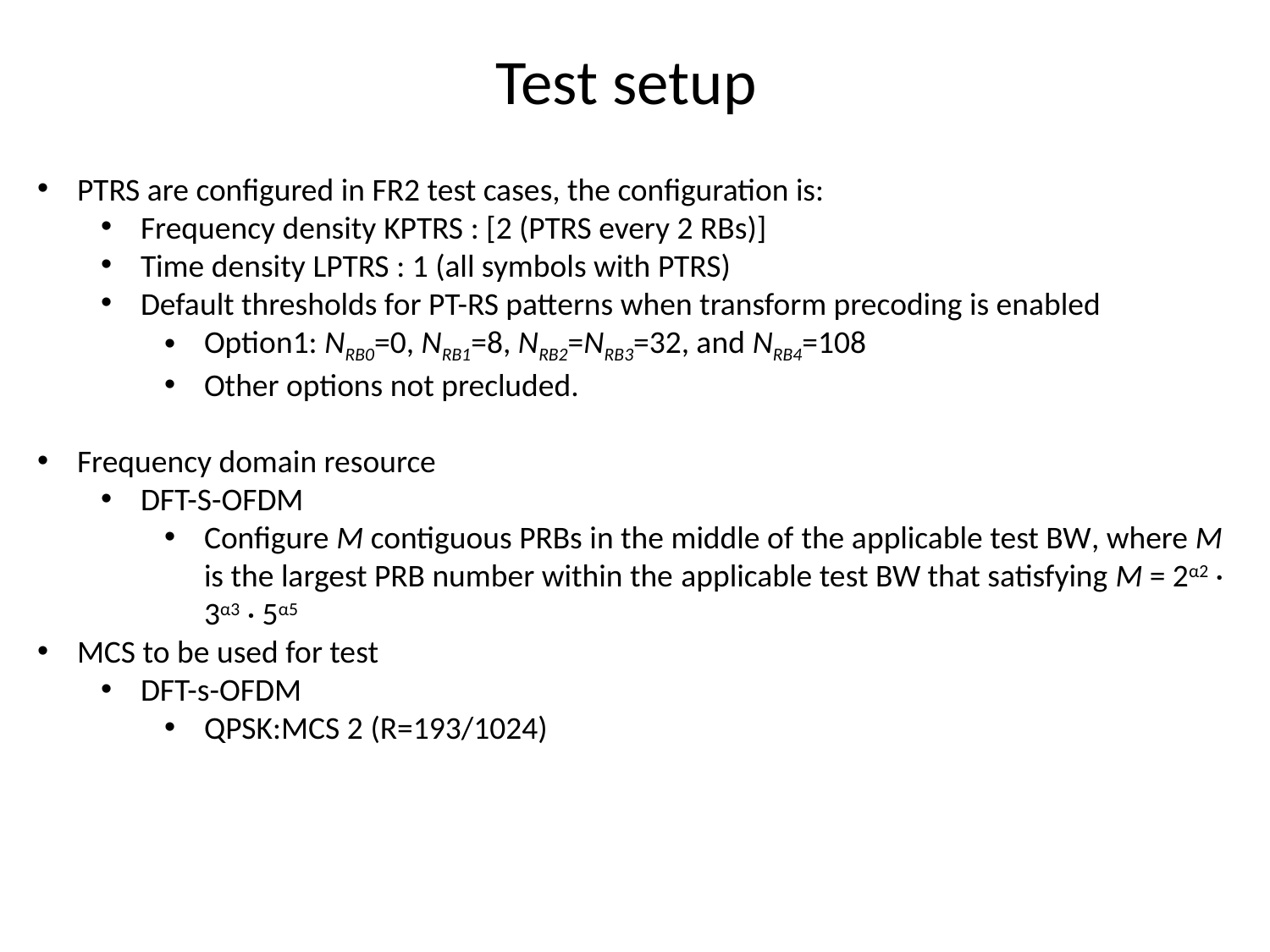

# Test setup
PTRS are configured in FR2 test cases, the configuration is:
Frequency density KPTRS : [2 (PTRS every 2 RBs)]
Time density LPTRS : 1 (all symbols with PTRS)
Default thresholds for PT-RS patterns when transform precoding is enabled
Option1: NRB0=0, NRB1=8, NRB2=NRB3=32, and NRB4=108
Other options not precluded.

Frequency domain resource
DFT-S-OFDM
Configure M contiguous PRBs in the middle of the applicable test BW, where M is the largest PRB number within the applicable test BW that satisfying M = 2α2 · 3α3 · 5α5
MCS to be used for test
DFT-s-OFDM
QPSK:MCS 2 (R=193/1024)